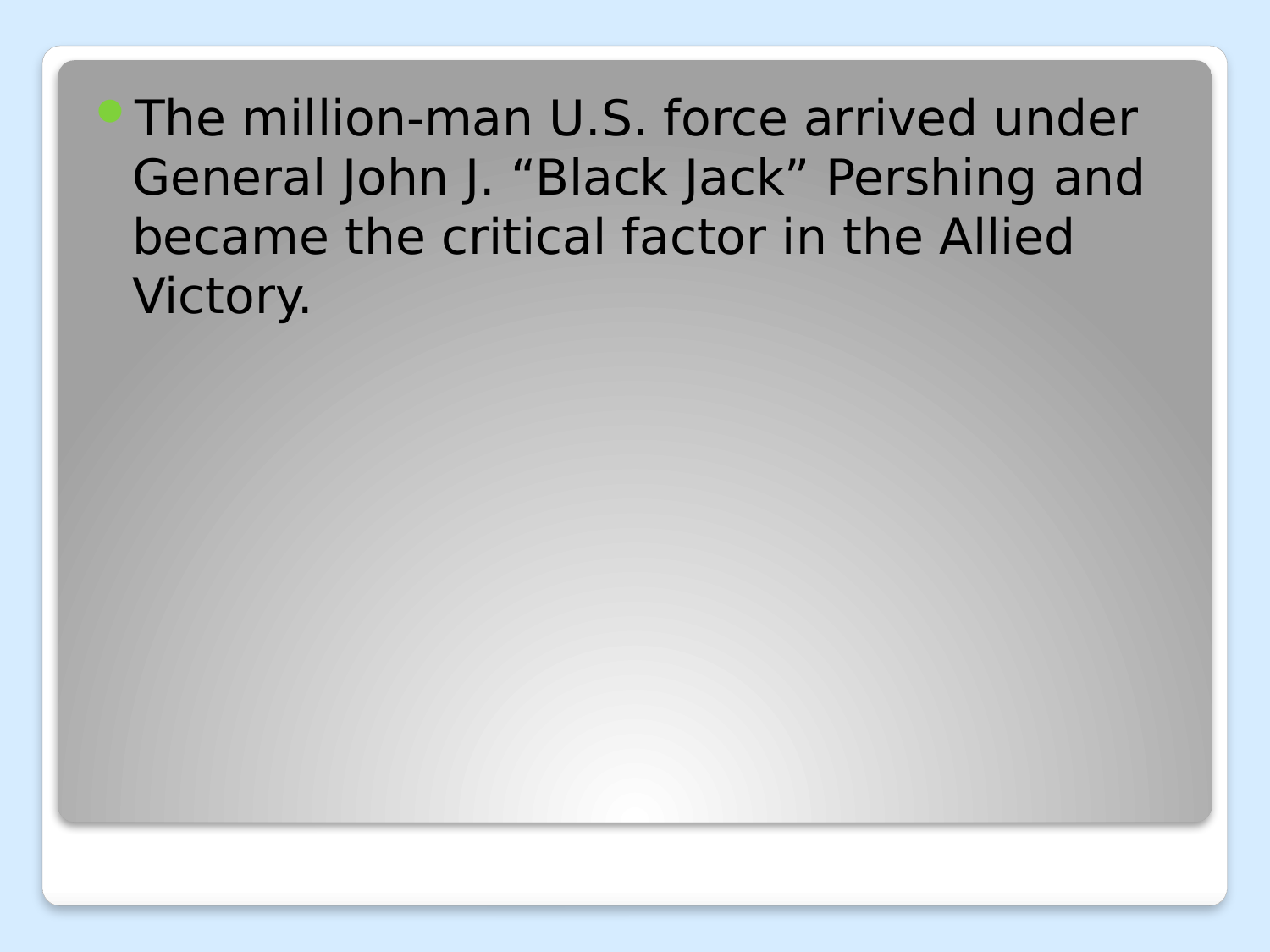

The million-man U.S. force arrived under General John J. “Black Jack” Pershing and became the critical factor in the Allied Victory.
#